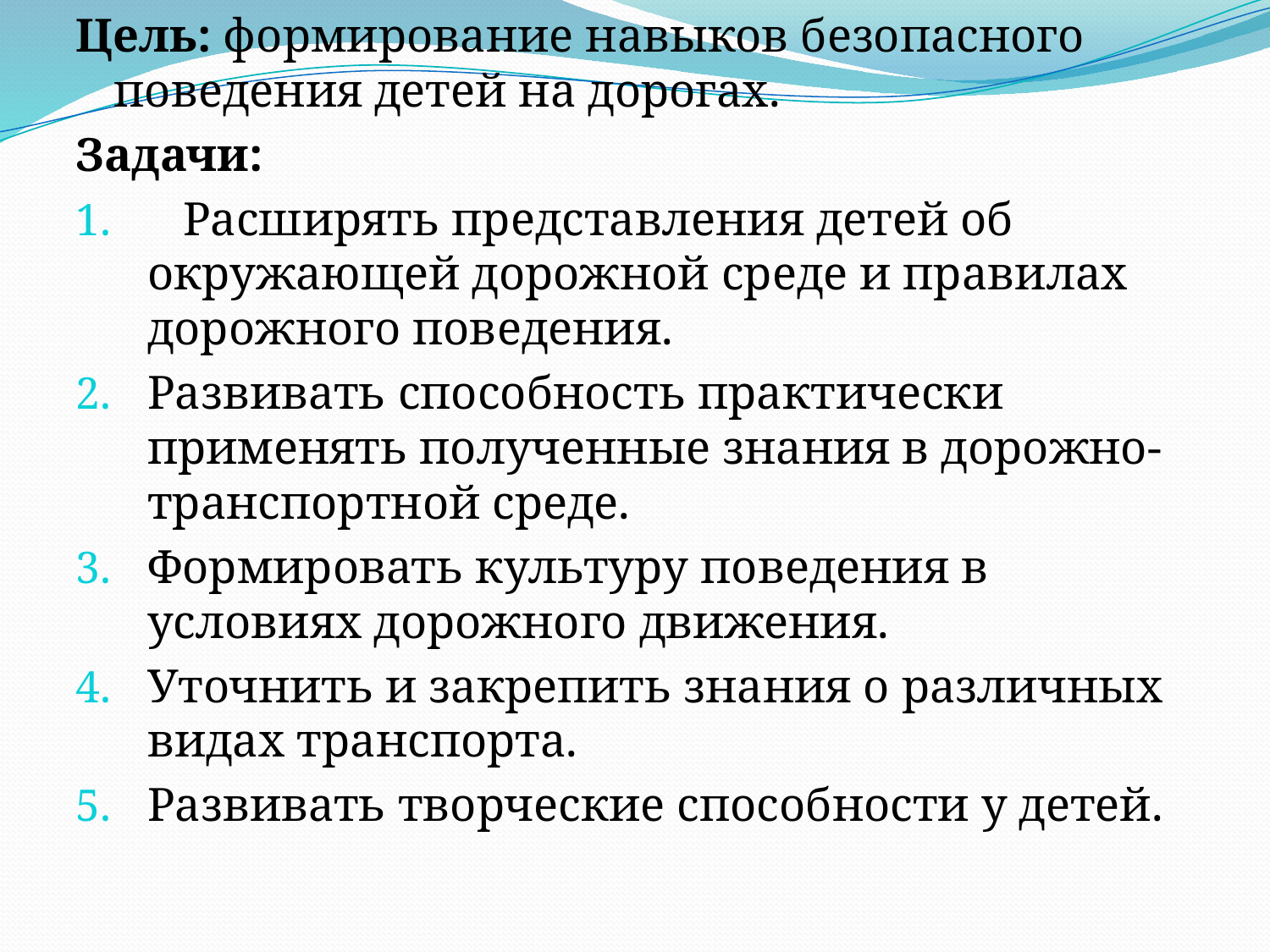

Цель: формирование навыков безопасного поведения детей на дорогах.
Задачи:
   Расширять представления детей об окружающей дорожной среде и правилах дорожного поведения.
Развивать способность практически применять полученные знания в дорожно-транспортной среде.
Формировать культуру поведения в условиях дорожного движения.
Уточнить и закрепить знания о различных видах транспорта.
Развивать творческие способности у детей.